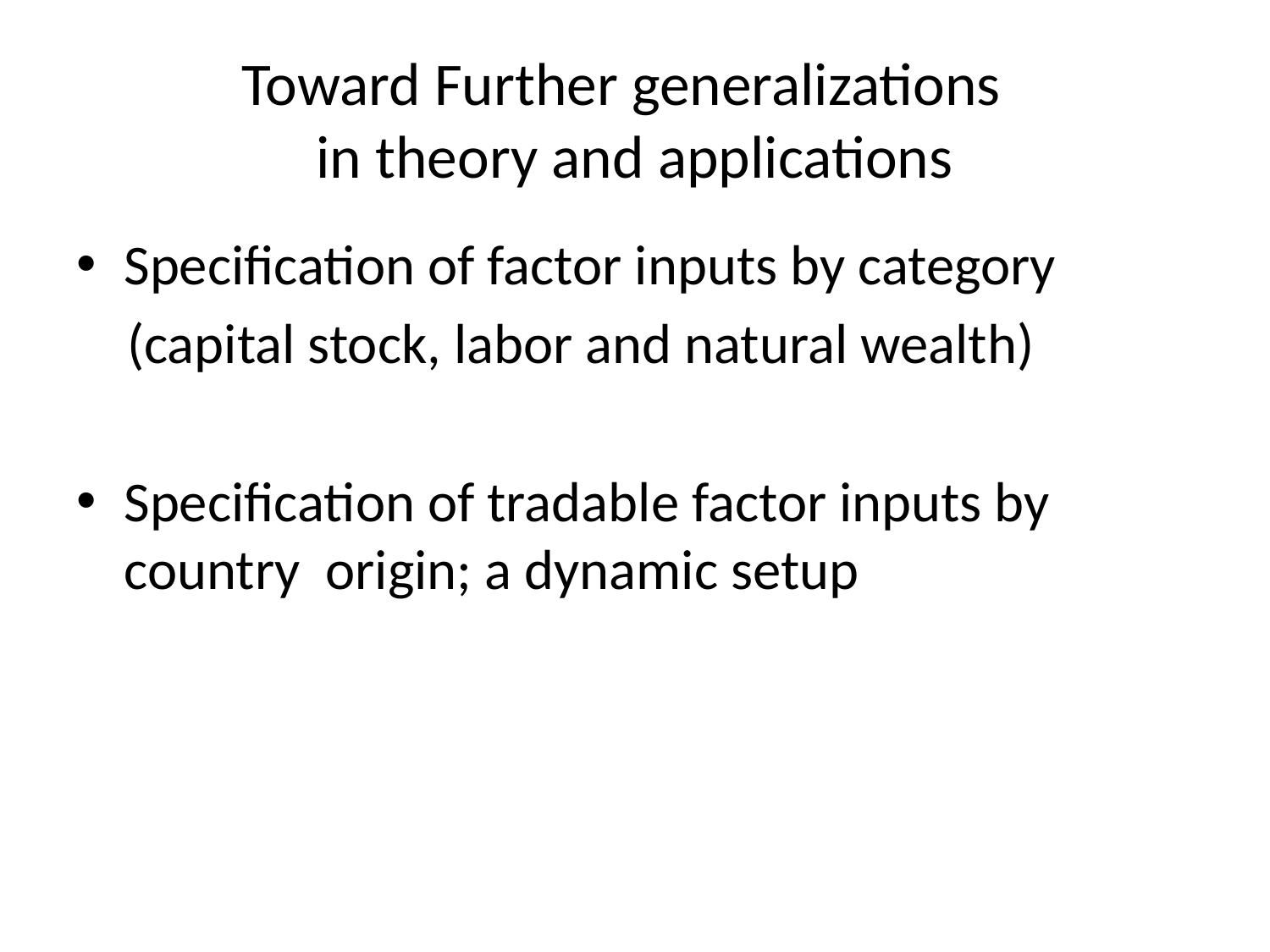

# Toward Further generalizations in theory and applications
Specification of factor inputs by category
    (capital stock, labor and natural wealth)

Specification of tradable factor inputs by country  origin; a dynamic setup